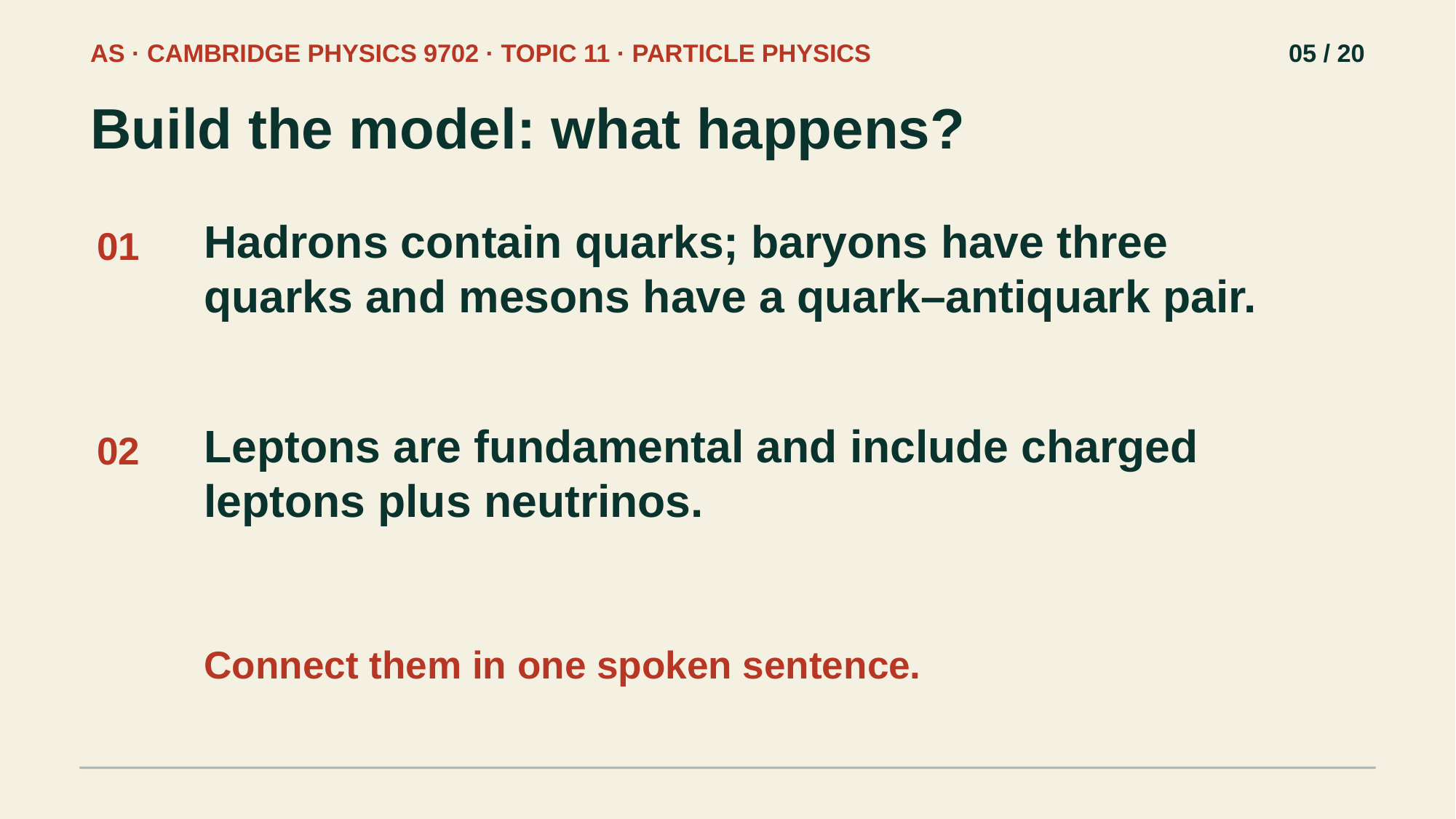

AS · CAMBRIDGE PHYSICS 9702 · TOPIC 11 · PARTICLE PHYSICS
05 / 20
Build the model: what happens?
Hadrons contain quarks; baryons have three quarks and mesons have a quark–antiquark pair.
01
Leptons are fundamental and include charged leptons plus neutrinos.
02
Connect them in one spoken sentence.